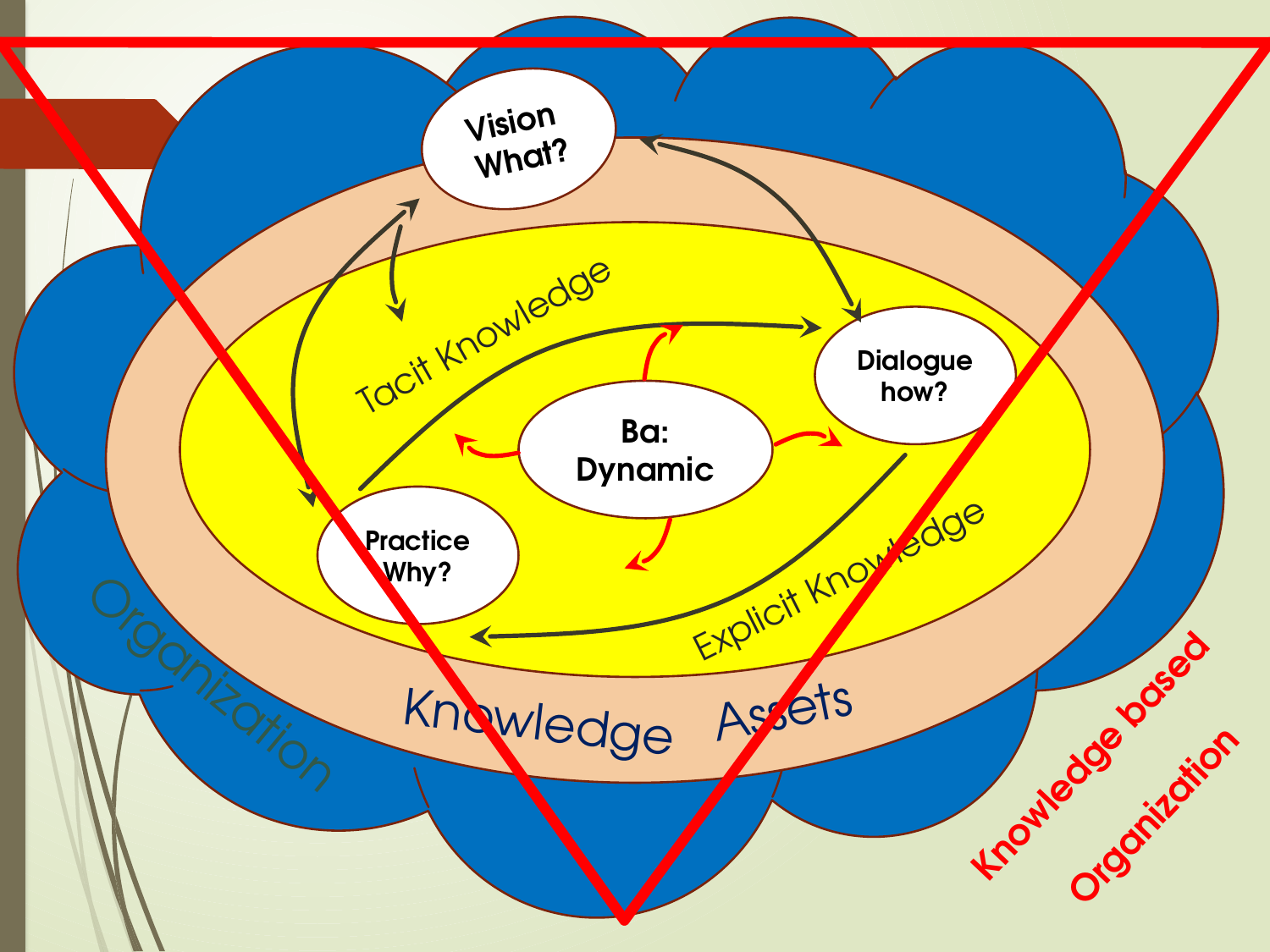

Vision
What?

Assets
Knowledge

Ba:
Dynamic
Tacit Knowledge

Explicit Knowledge
Dialogue how?
Practice Why?
Organization
Knowledge based Organization